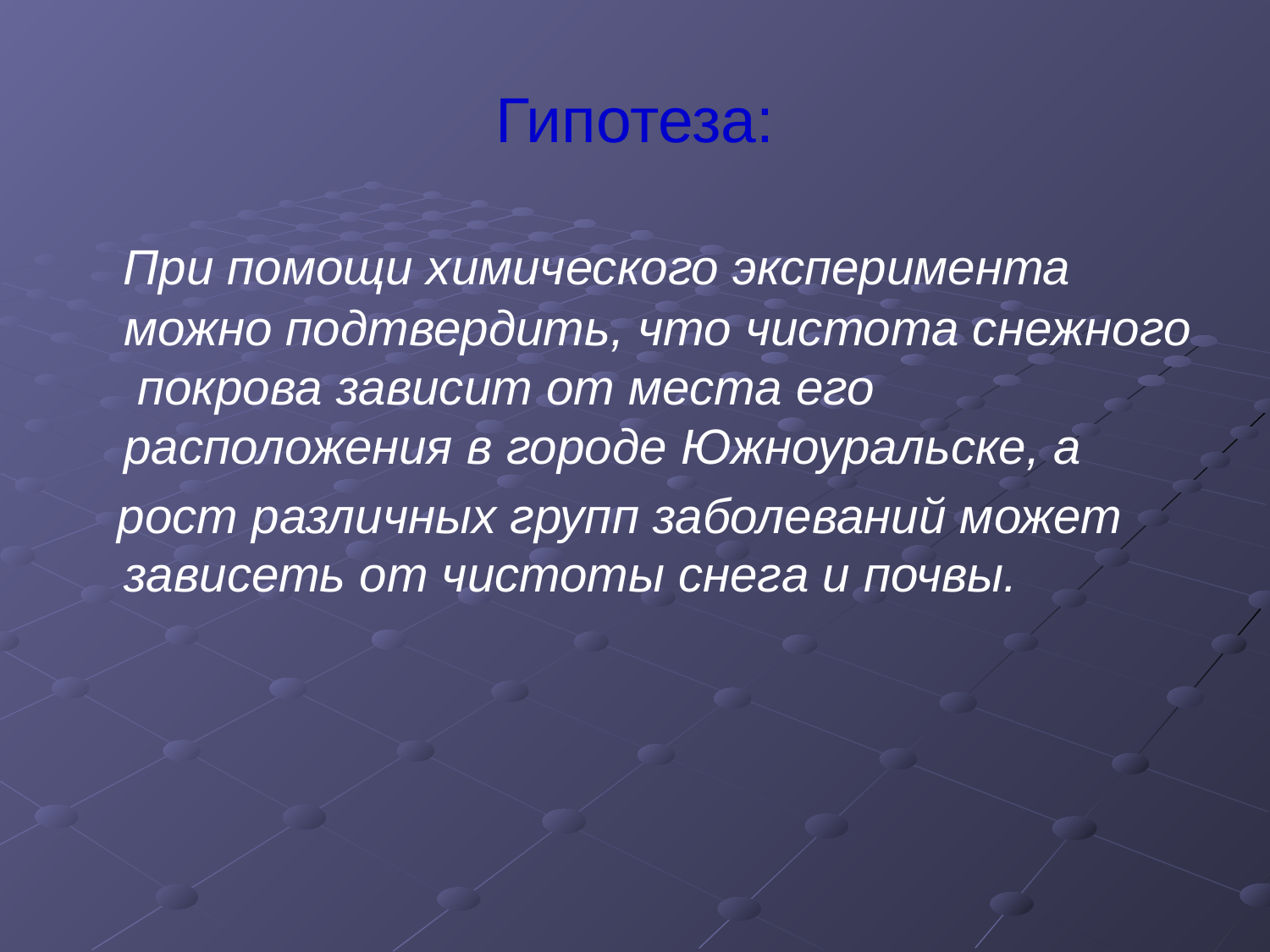

# Гипотеза:
   При помощи химического эксперимента можно подтвердить, что чистота снежного  покрова зависит от места его расположения в городе Южноуральске, а
   рост различных групп заболеваний может зависеть от чистоты снега и почвы.